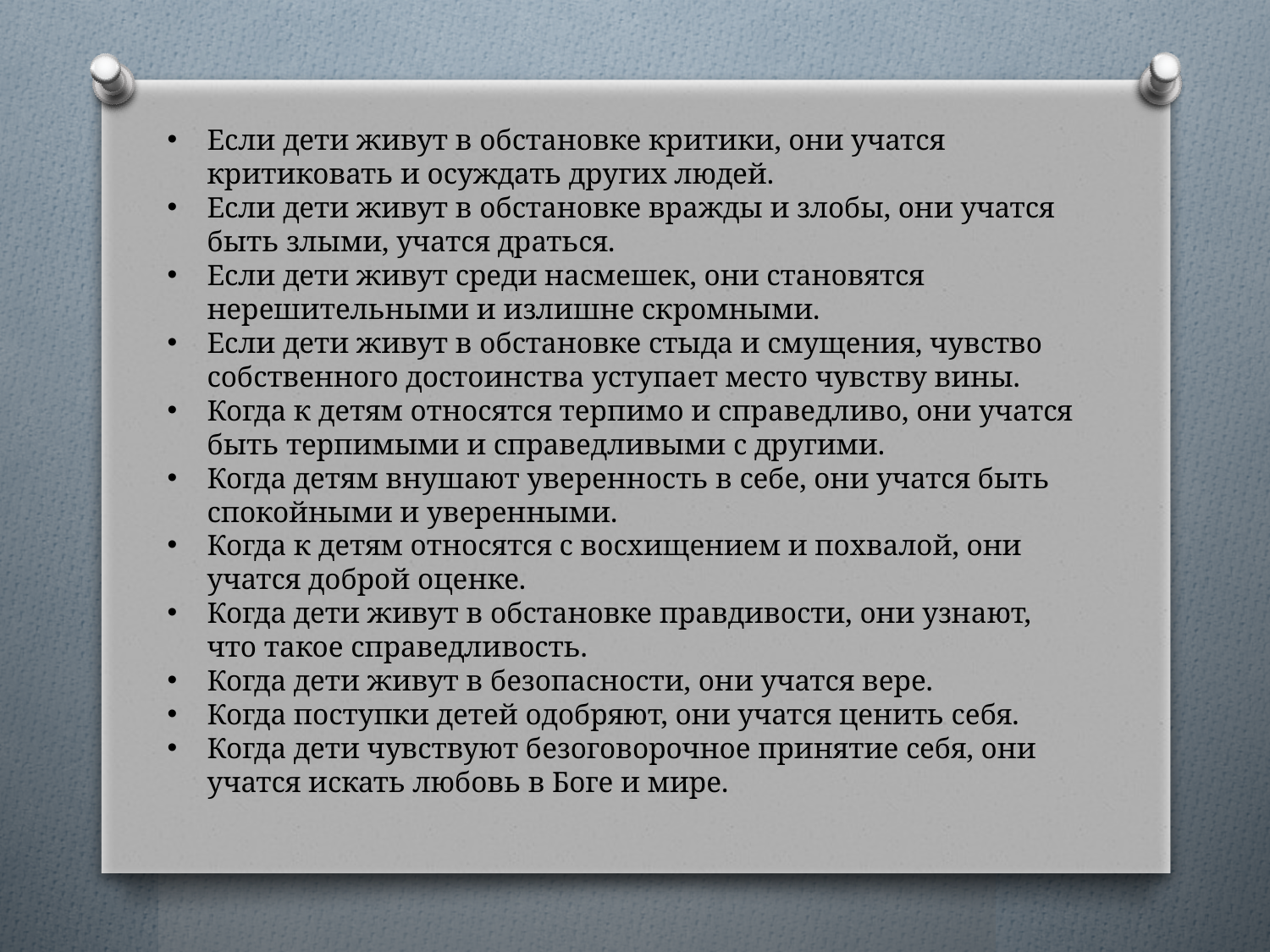

Если дети живут в обстановке критики, они учатся критиковать и осуждать других людей.
Если дети живут в обстановке вражды и злобы, они учатся быть злыми, учатся драться.
Если дети живут среди насмешек, они становятся нерешительными и излишне скромными.
Если дети живут в обстановке стыда и смущения, чувство собственного достоинства уступает место чувству вины.
Когда к детям относятся терпимо и справедливо, они учатся быть терпимыми и справедливыми с другими.
Когда детям внушают уверенность в себе, они учатся быть спокойными и уверенными.
Когда к детям относятся с восхищением и похвалой, они учатся доброй оценке.
Когда дети живут в обстановке правдивости, они узнают, что такое справедливость.
Когда дети живут в безопасности, они учатся вере.
Когда поступки детей одобряют, они учатся ценить себя.
Когда дети чувствуют безоговорочное принятие себя, они учатся искать любовь в Боге и мире.